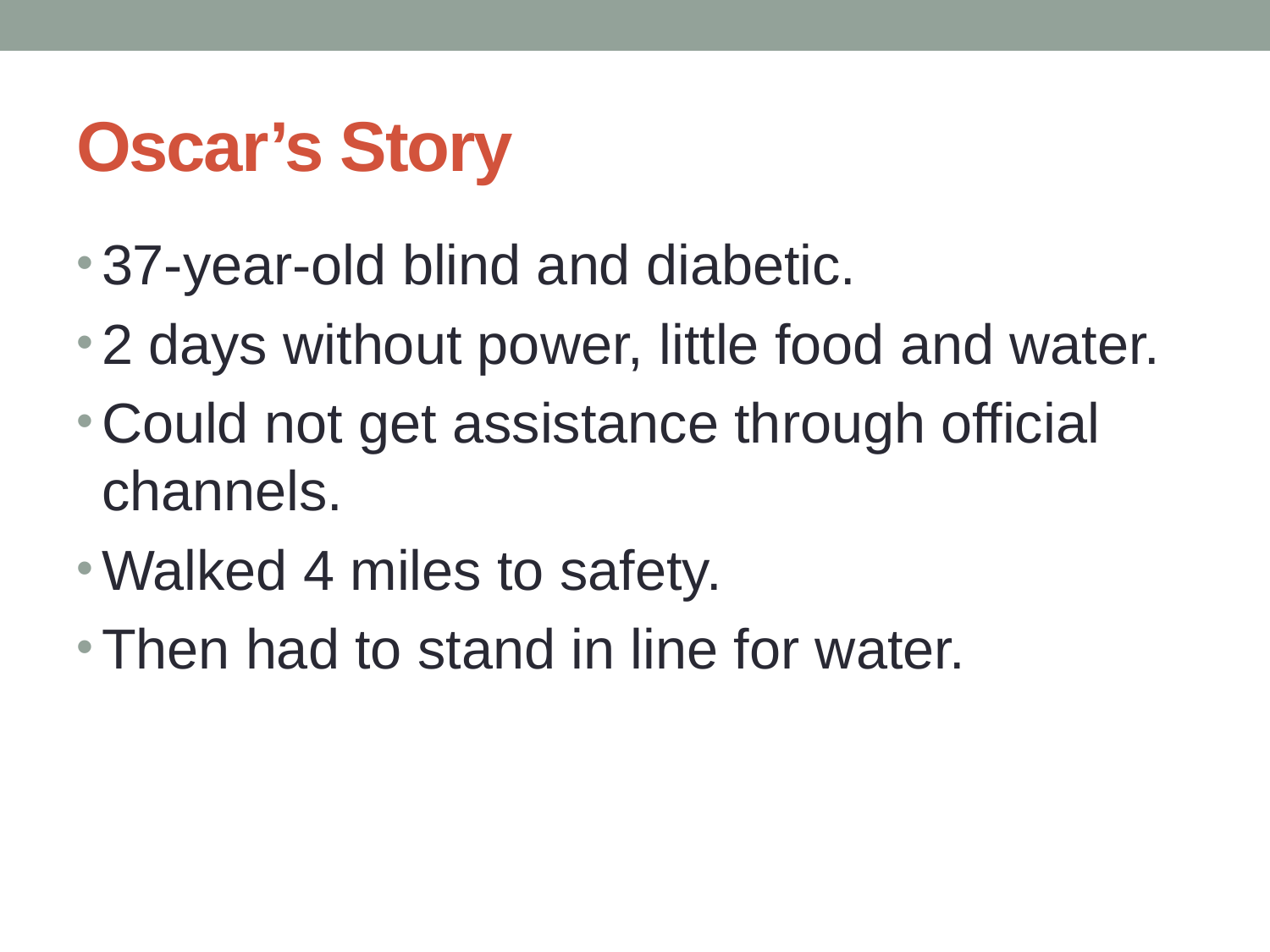

# Oscar’s Story
37-year-old blind and diabetic.
2 days without power, little food and water.
Could not get assistance through official channels.
Walked 4 miles to safety.
Then had to stand in line for water.